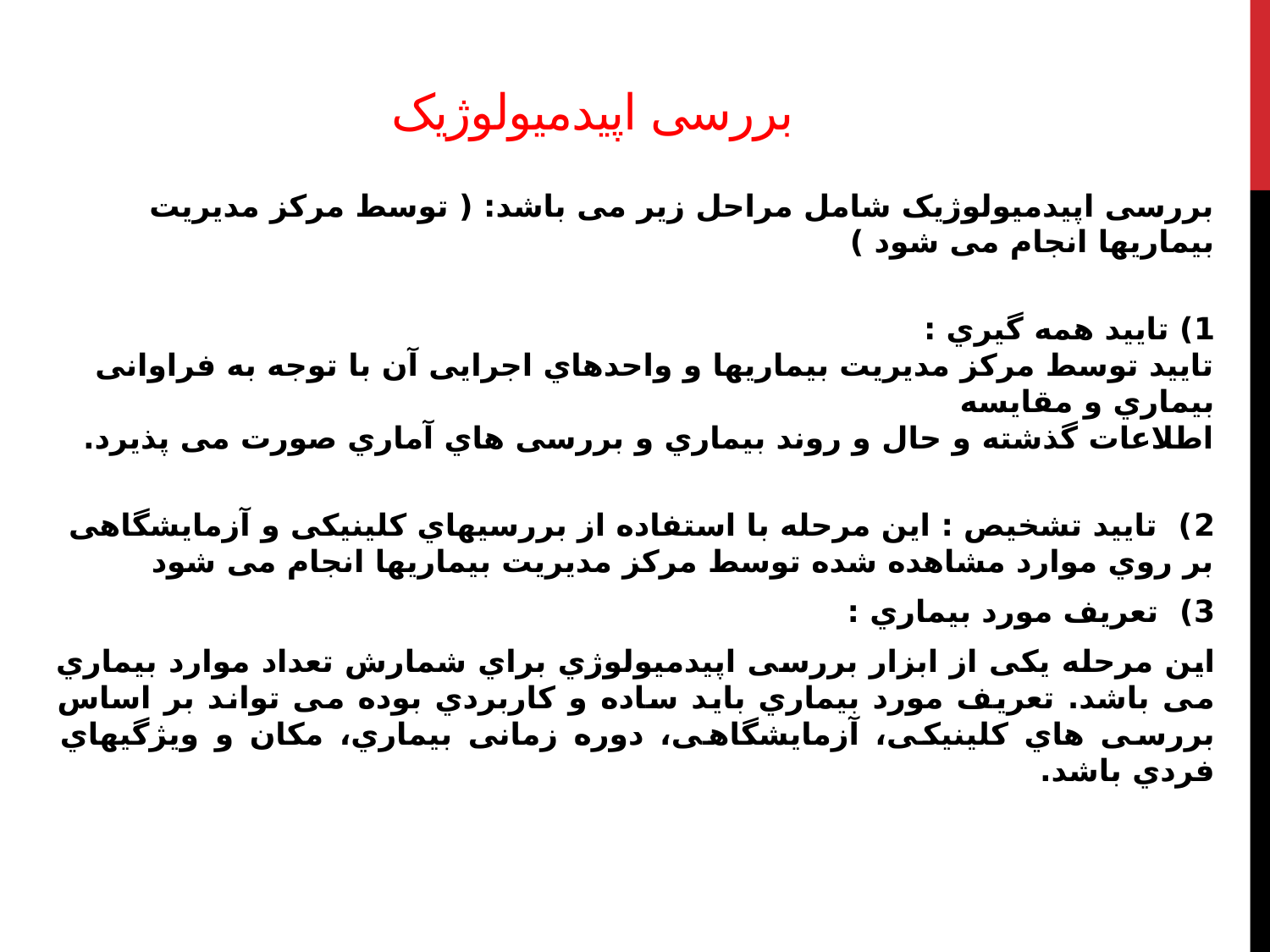

# بررسی اپیدمیولوژیک
بررسی اپیدمیولوژیک شامل مراحل زیر می باشد: ( توسط مرکز مدیریت بیماریها انجام می شود )
1) تایید همه گیري :
تایید توسط مرکز مدیریت بیماریها و واحدهاي اجرایی آن با توجه به فراوانی بیماري و مقایسه
اطلاعات گذشته و حال و روند بیماري و بررسی هاي آماري صورت می پذیرد.
2)  تایید تشخیص : این مرحله با استفاده از بررسیهاي کلینیکی و آزمایشگاهی بر روي موارد مشاهده شده توسط مرکز مدیریت بیماریها انجام می شود
3)  تعریف مورد بیماري :
این مرحله یکی از ابزار بررسی اپیدمیولوژي براي شمارش تعداد موارد بیماري می باشد. تعریف مورد بیماري باید ساده و کاربردي بوده می تواند بر اساس بررسی هاي کلینیکی، آزمایشگاهی، دوره زمانی بیماري، مکان و ویژگیهاي فردي باشد.